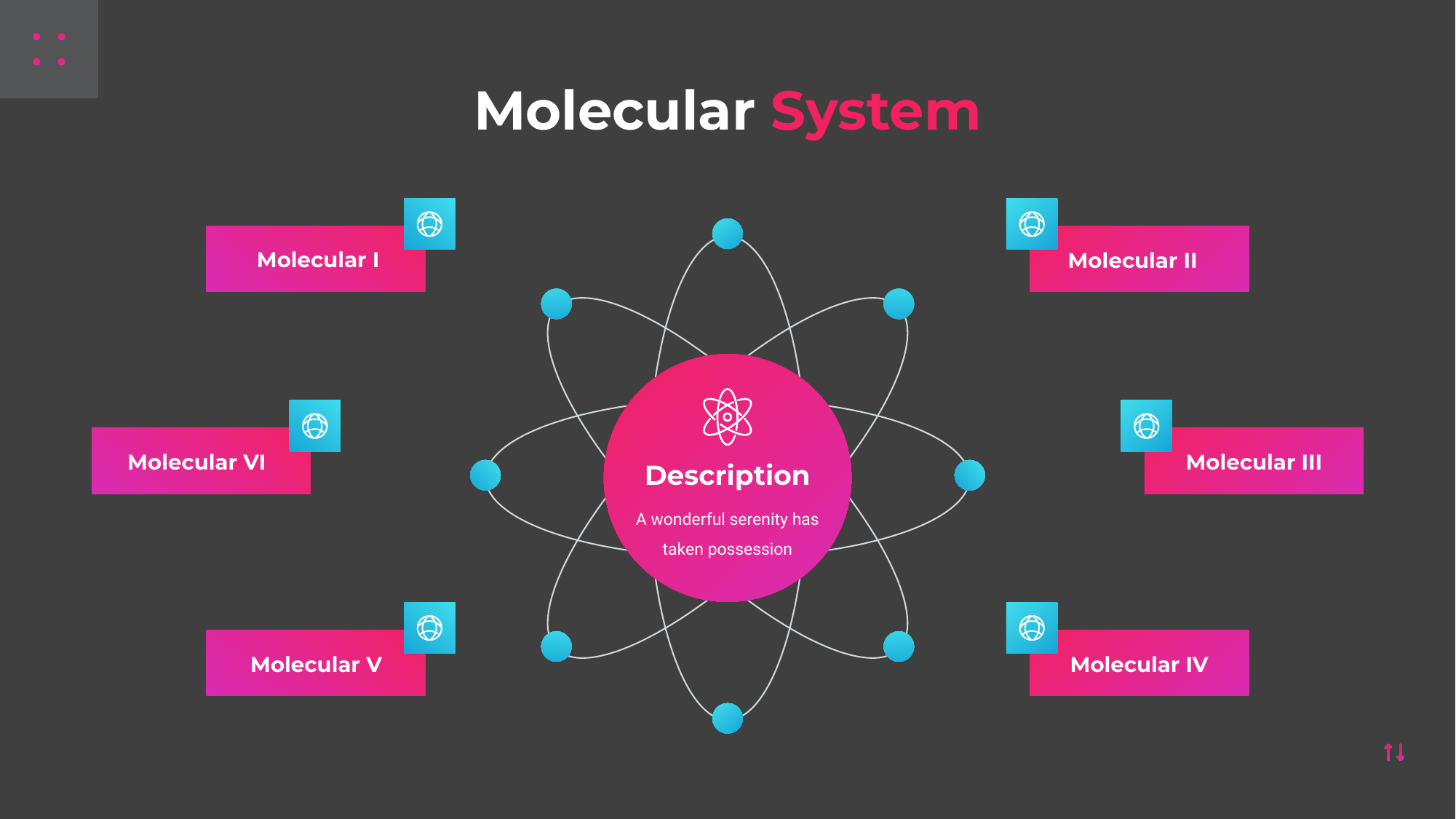

Molecular System

Molecular I
Molecular II

Molecular VI
Molecular III
Description

A wonderful serenity has taken possession

Molecular V
Molecular IV